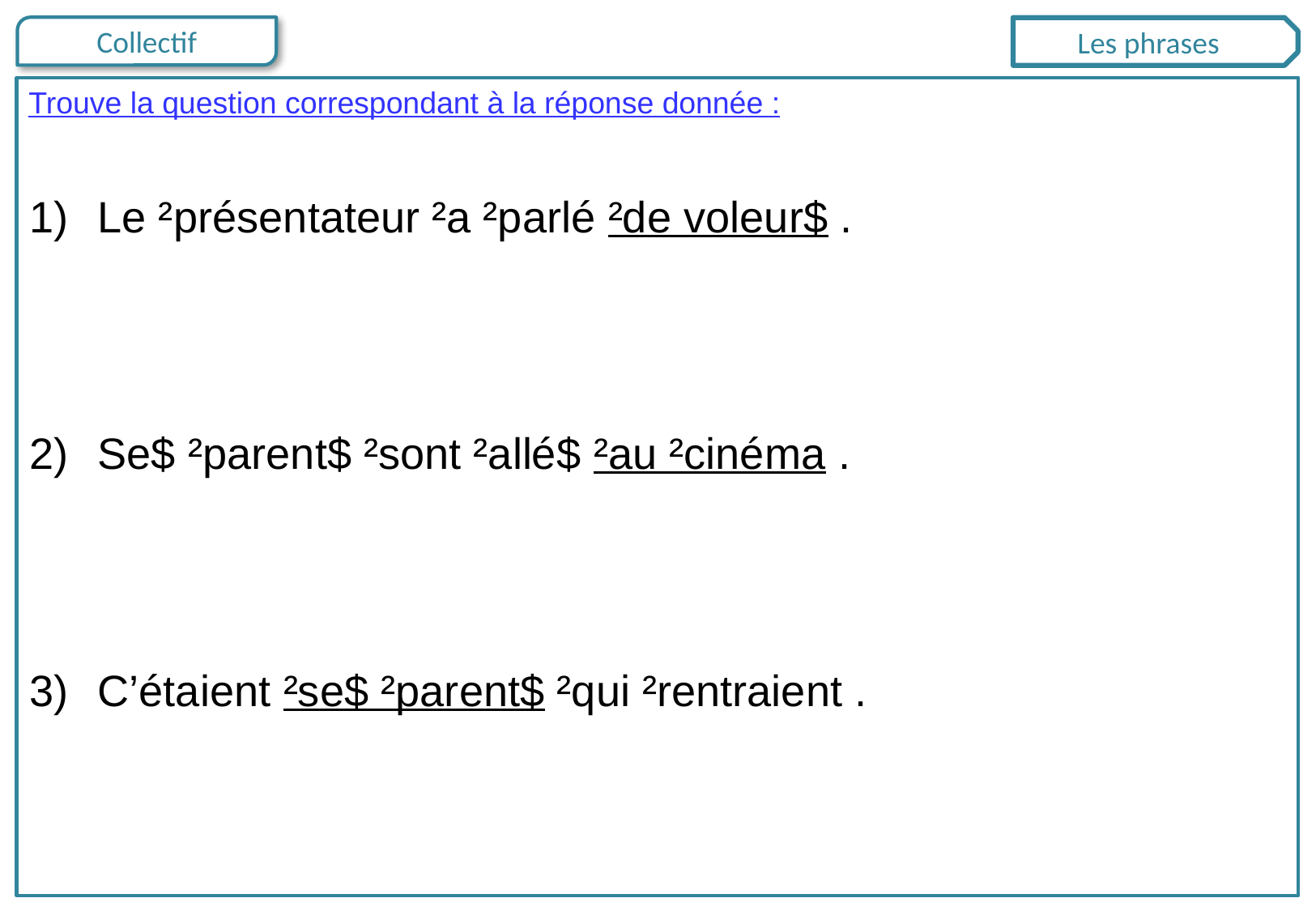

Les phrases
Trouve la question correspondant à la réponse donnée :
Le ²présentateur ²a ²parlé ²de voleur$ .
Se$ ²parent$ ²sont ²allé$ ²au ²cinéma .
C’étaient ²se$ ²parent$ ²qui ²rentraient .